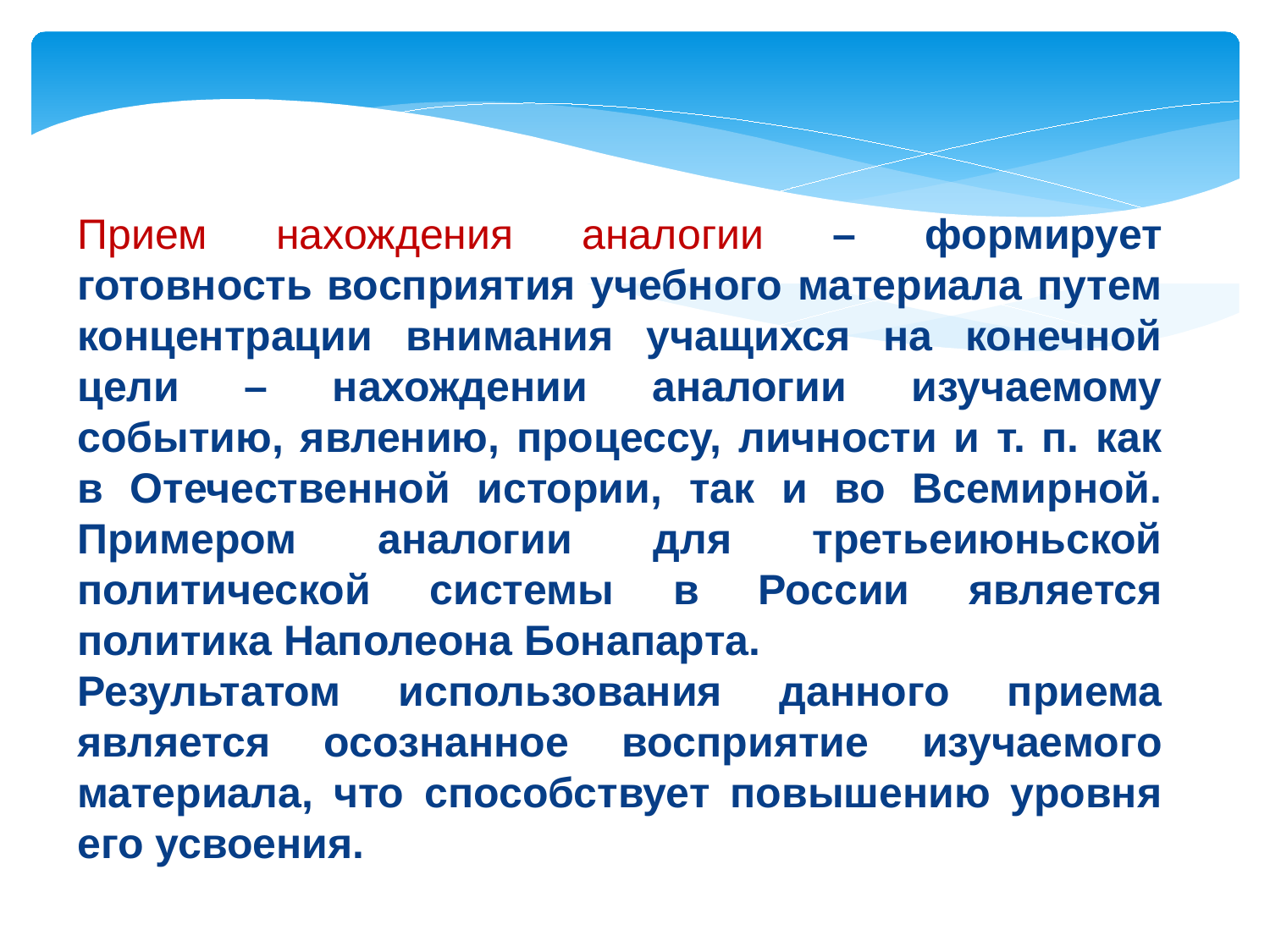

Прием нахождения аналогии – формирует готовность восприятия учебного материала путем концентрации внимания учащихся на конечной цели – нахождении аналогии изучаемому событию, явлению, процессу, личности и т. п. как в Отечественной истории, так и во Всемирной. Примером аналогии для третьеиюньской политической системы в России является политика Наполеона Бонапарта.
Результатом использования данного приема является осознанное восприятие изучаемого материала, что способствует повышению уровня его усвоения.